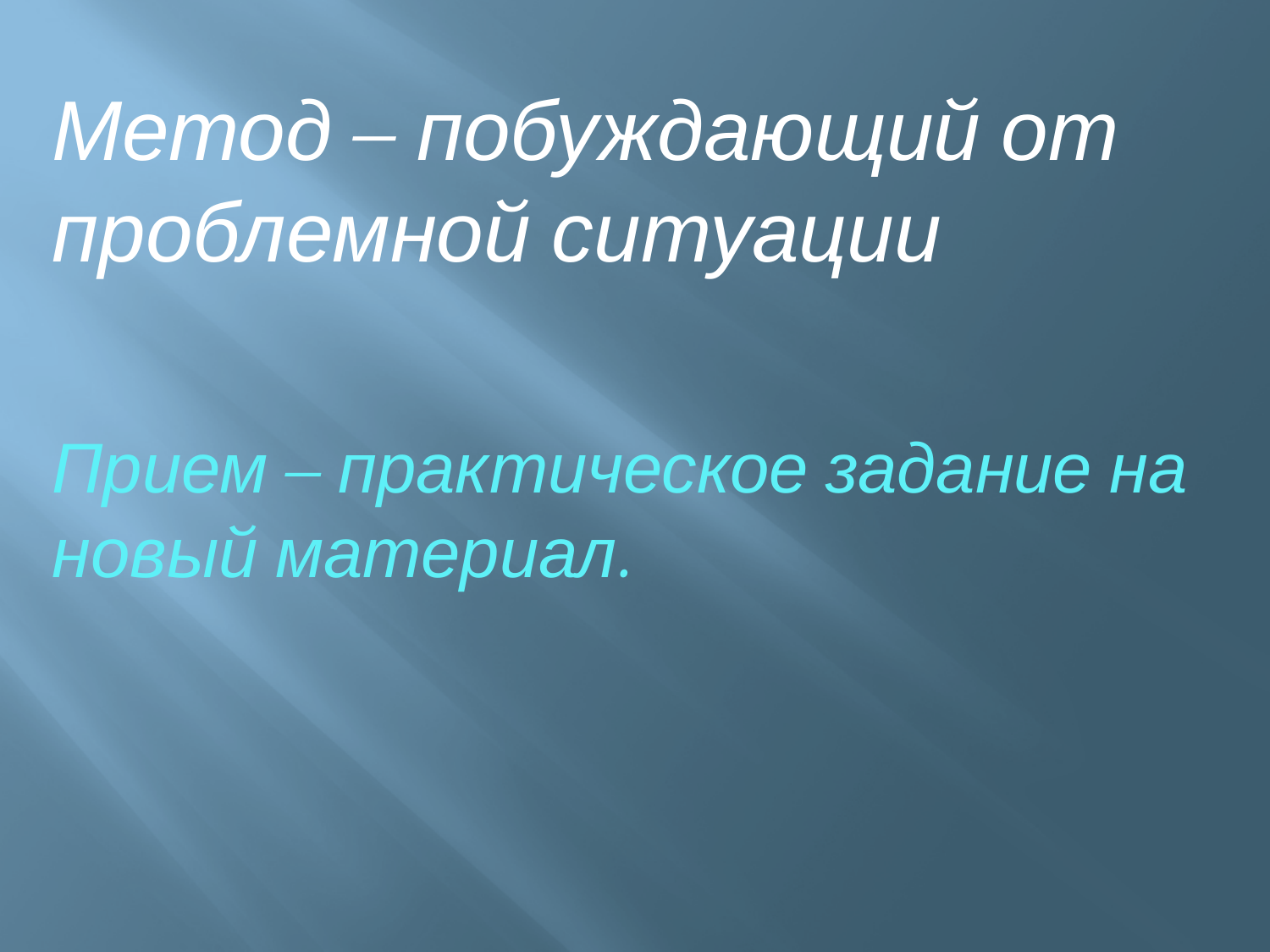

Метод – побуждающий от проблемной ситуации

Прием – практическое задание на новый материал.